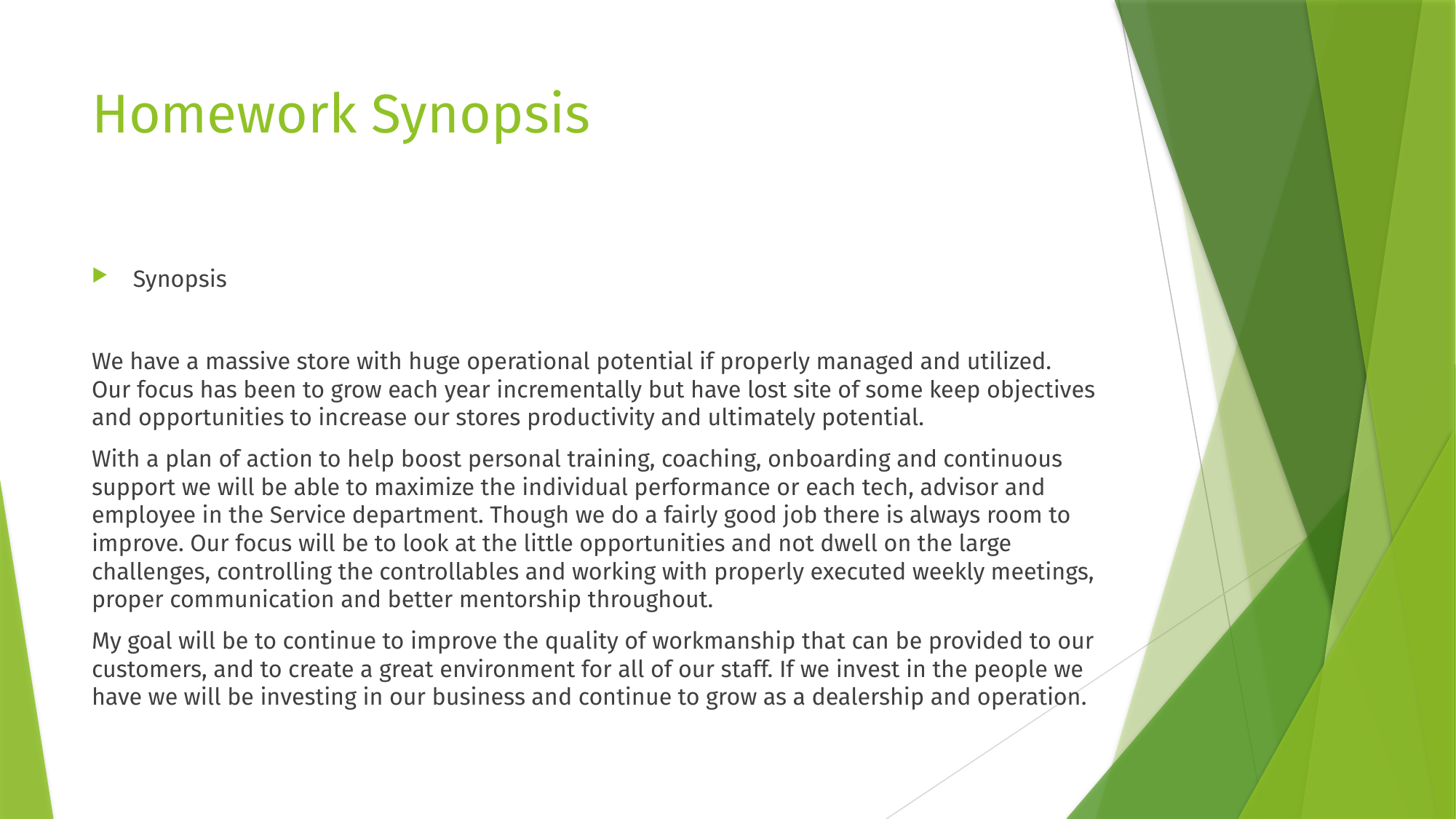

# Homework Synopsis
Synopsis

We have a massive store with huge operational potential if properly managed and utilized. Our focus has been to grow each year incrementally but have lost site of some keep objectives and opportunities to increase our stores productivity and ultimately potential.
With a plan of action to help boost personal training, coaching, onboarding and continuous support we will be able to maximize the individual performance or each tech, advisor and employee in the Service department. Though we do a fairly good job there is always room to improve. Our focus will be to look at the little opportunities and not dwell on the large challenges, controlling the controllables and working with properly executed weekly meetings, proper communication and better mentorship throughout.
My goal will be to continue to improve the quality of workmanship that can be provided to our customers, and to create a great environment for all of our staff. If we invest in the people we have we will be investing in our business and continue to grow as a dealership and operation.